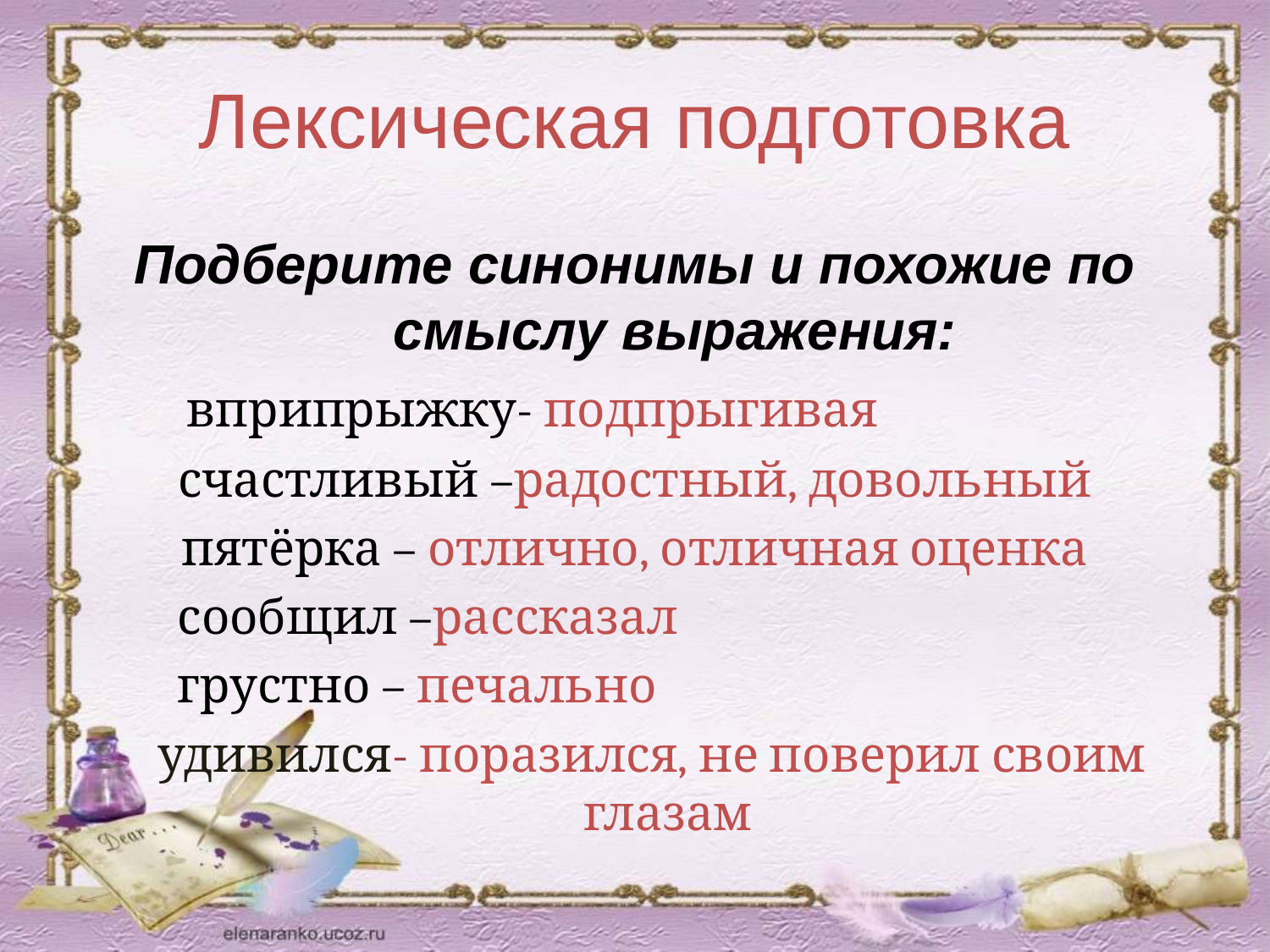

# Лексическая подготовка
Подберите синонимы и похожие по смыслу выражения:
	  вприпрыжку- подпрыгивая
счастливый –радостный, довольный
пятёрка – отлично, отличная оценка
	  сообщил –рассказал
	  грустно – печально
	удивился- поразился, не поверил своим 		  глазам